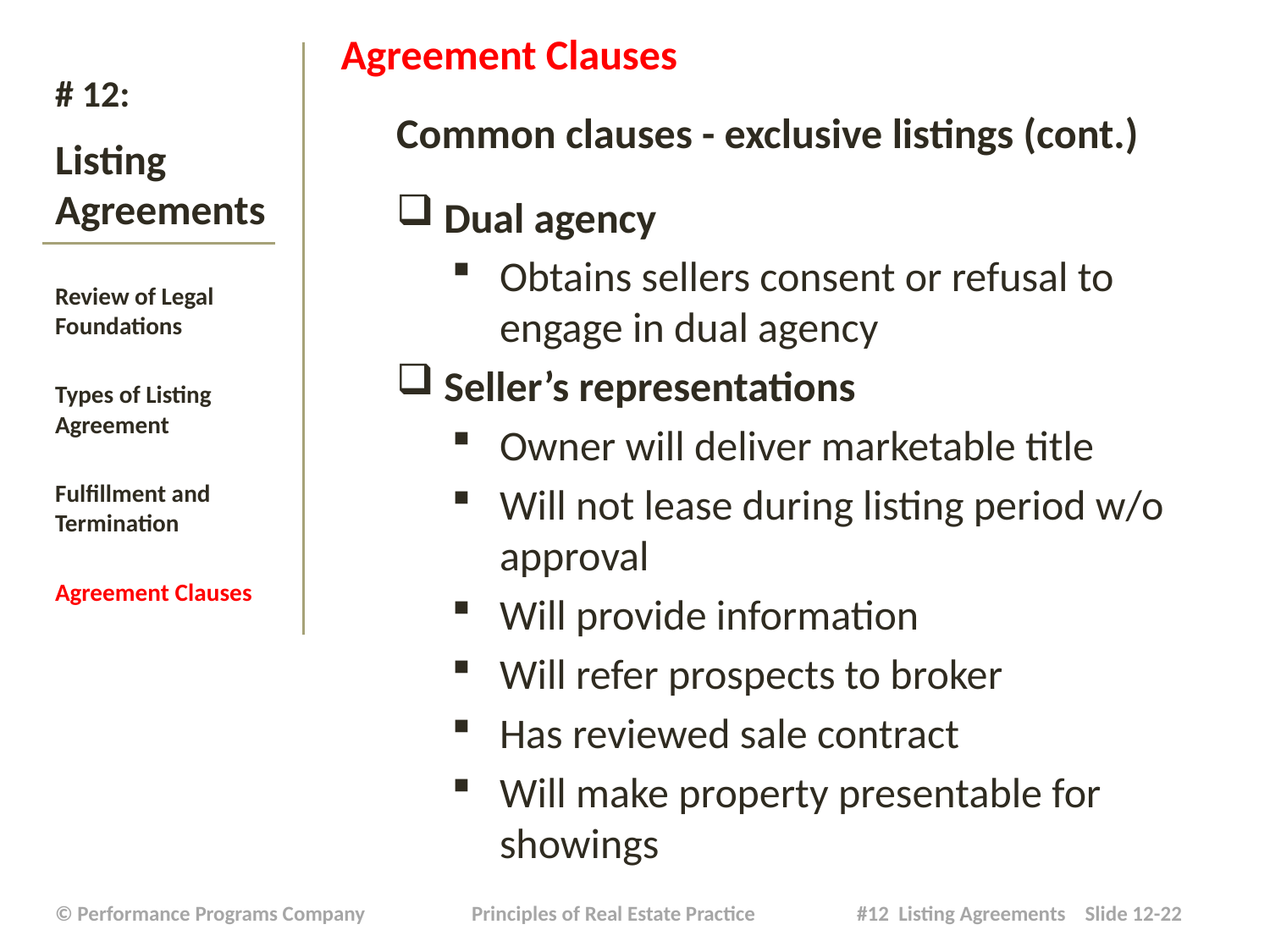

Agreement Clauses

Common clauses - exclusive listings (cont.)

Dual agency
Obtains sellers consent or refusal to engage in dual agency
Seller’s representations
Owner will deliver marketable title
Will not lease during listing period w/o approval
Will provide information
Will refer prospects to broker
Has reviewed sale contract
Will make property presentable for showings

# # 12: Listing Agreements

Review of Legal Foundations

Types of Listing Agreement

Fulfillment and Termination

Agreement Clauses

| © Performance Programs Company Principles of Real Estate Practice #12 Listing Agreements Slide 12-22 |
| --- |